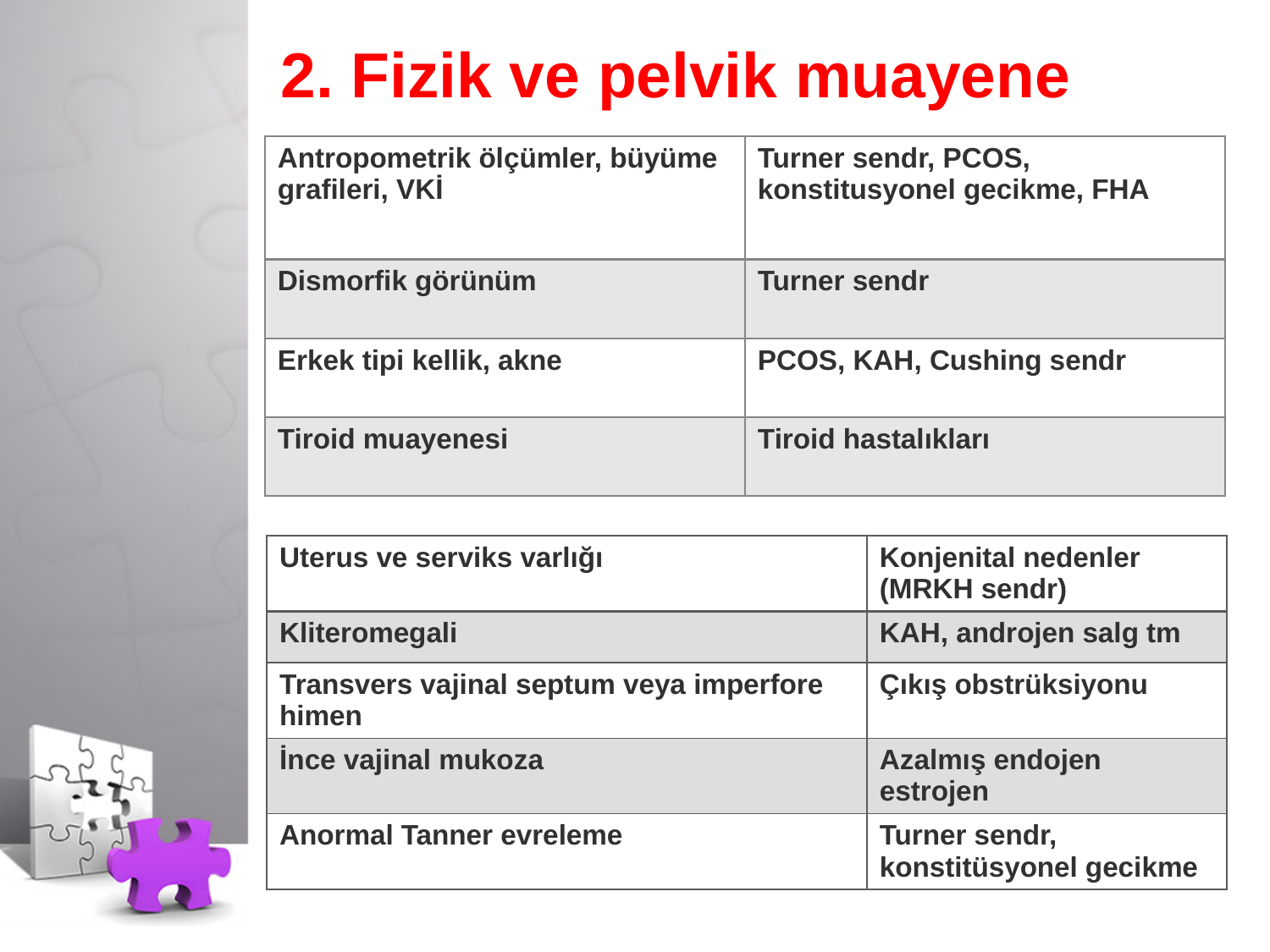

# 2. Fizik ve pelvik muayene
| Antropometrik ölçümler, büyüme grafileri, VKİ | Turner sendr, PCOS, konstitusyonel gecikme, FHA |
| --- | --- |
| Dismorfik görünüm | Turner sendr |
| Erkek tipi kellik, akne | PCOS, KAH, Cushing sendr |
| Tiroid muayenesi | Tiroid hastalıkları |
| Uterus ve serviks varlığı | Konjenital nedenler (MRKH sendr) |
| --- | --- |
| Kliteromegali | KAH, androjen salg tm |
| Transvers vajinal septum veya imperfore himen | Çıkış obstrüksiyonu |
| İnce vajinal mukoza | Azalmış endojen estrojen |
| Anormal Tanner evreleme | Turner sendr, konstitüsyonel gecikme |